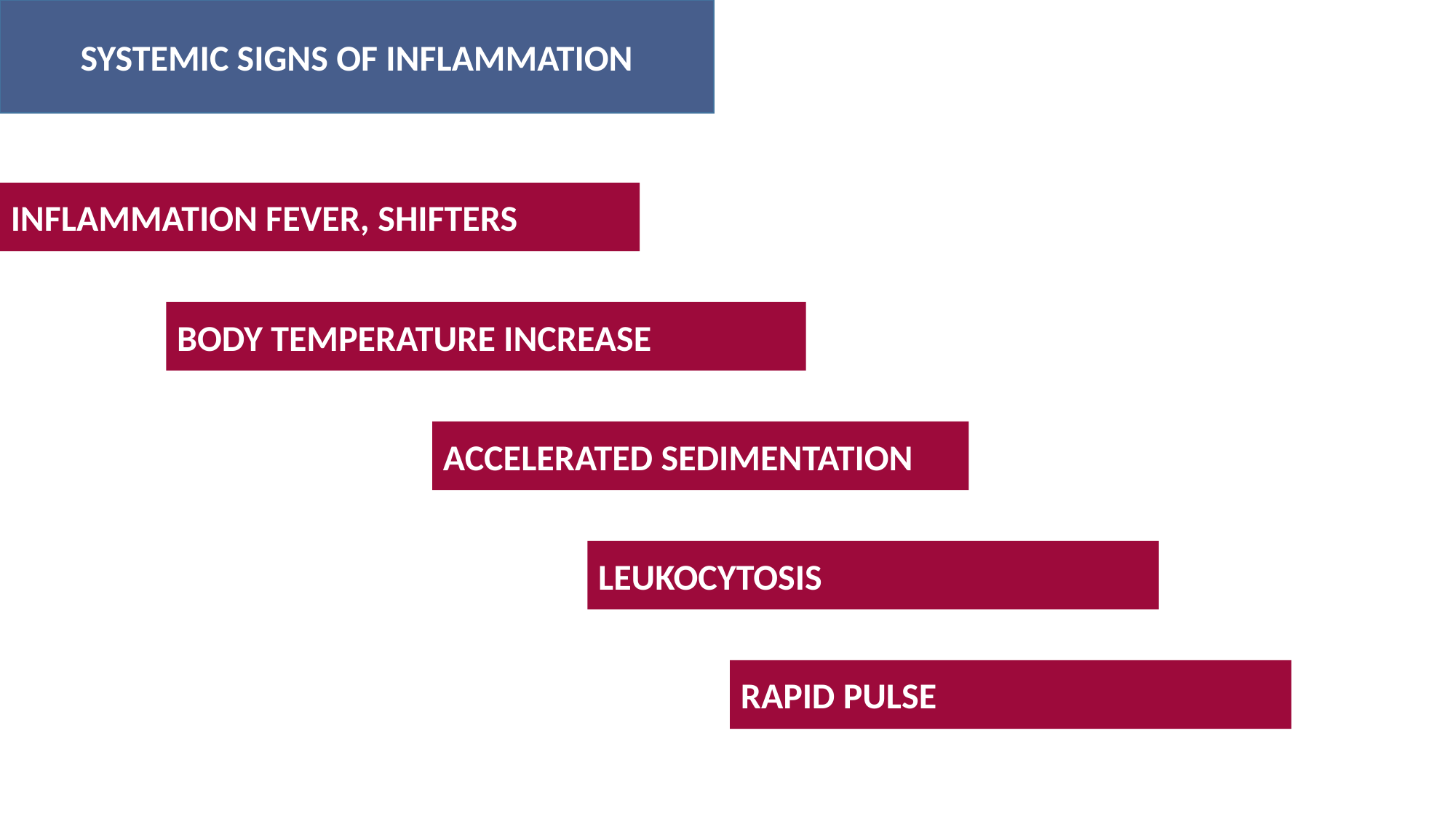

SYSTEMIC SIGNS OF INFLAMMATION
INFLAMMATION FEVER, SHIFTERS
BODY TEMPERATURE INCREASE
ACCELERATED SEDIMENTATION
LEUKOCYTOSIS
RAPID PULSE